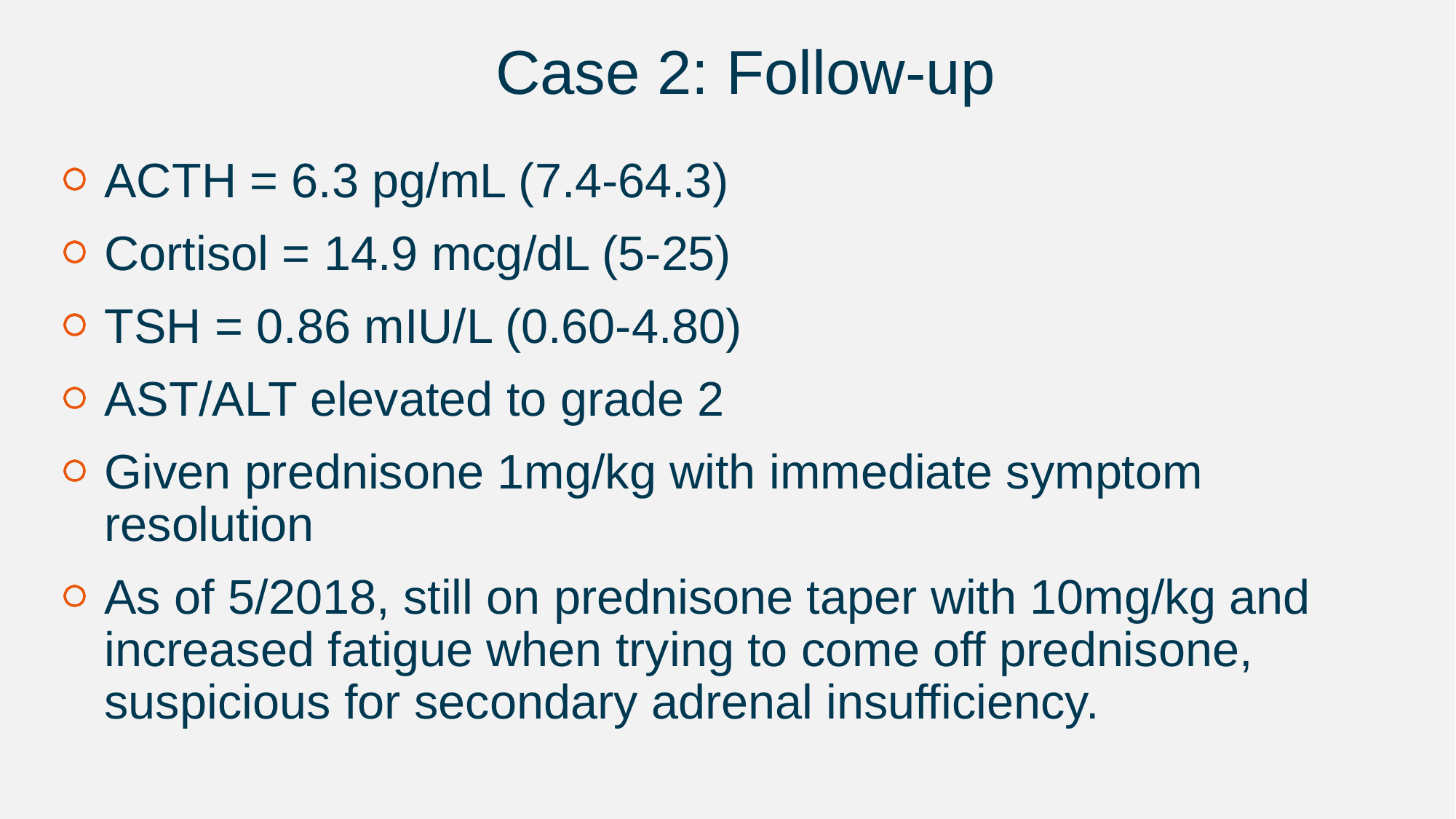

Case 2: Follow-up
ACTH = 6.3 pg/mL (7.4-64.3)
Cortisol = 14.9 mcg/dL (5-25)
TSH = 0.86 mIU/L (0.60-4.80)
AST/ALT elevated to grade 2
Given prednisone 1mg/kg with immediate symptom resolution
As of 5/2018, still on prednisone taper with 10mg/kg and increased fatigue when trying to come off prednisone, suspicious for secondary adrenal insufficiency.